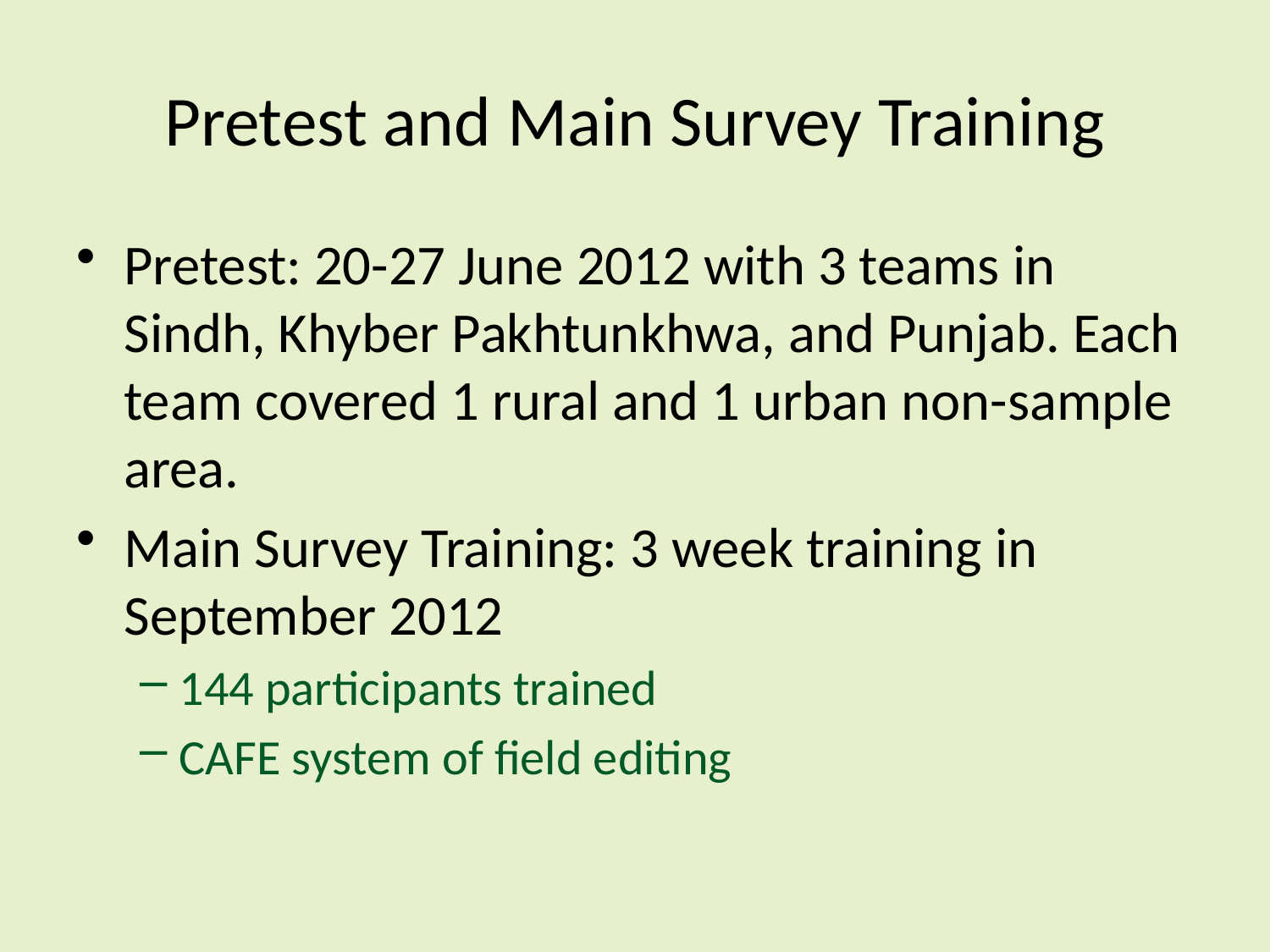

# Pretest and Main Survey Training
Pretest: 20-27 June 2012 with 3 teams in Sindh, Khyber Pakhtunkhwa, and Punjab. Each team covered 1 rural and 1 urban non-sample area.
Main Survey Training: 3 week training in September 2012
144 participants trained
CAFE system of field editing